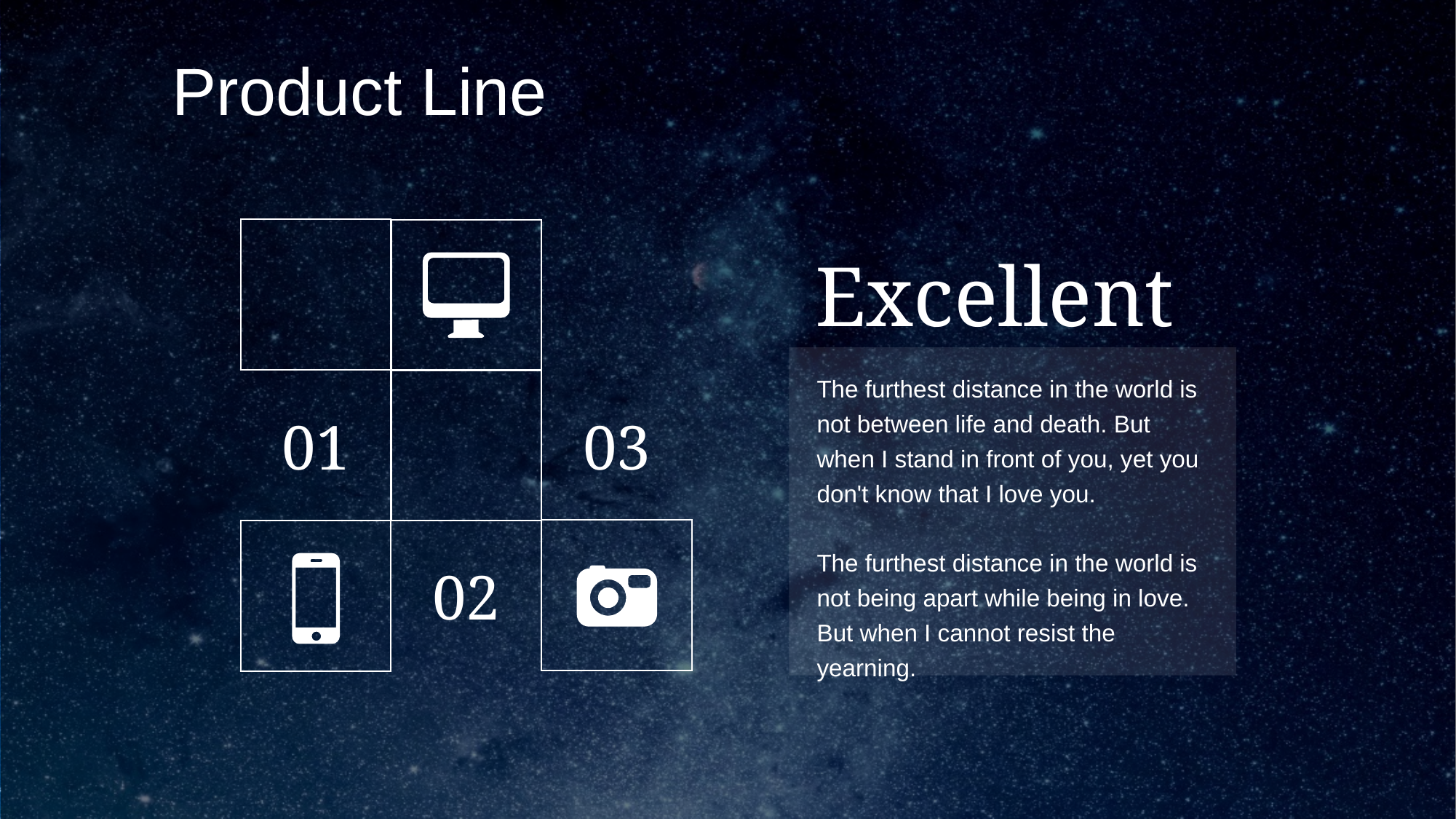

# Product Line

 Excellent

The furthest distance in the world is not between life and death. But when I stand in front of you, yet you don't know that I love you.

The furthest distance in the world is not being apart while being in love. But when I cannot resist the yearning.

01
03

02